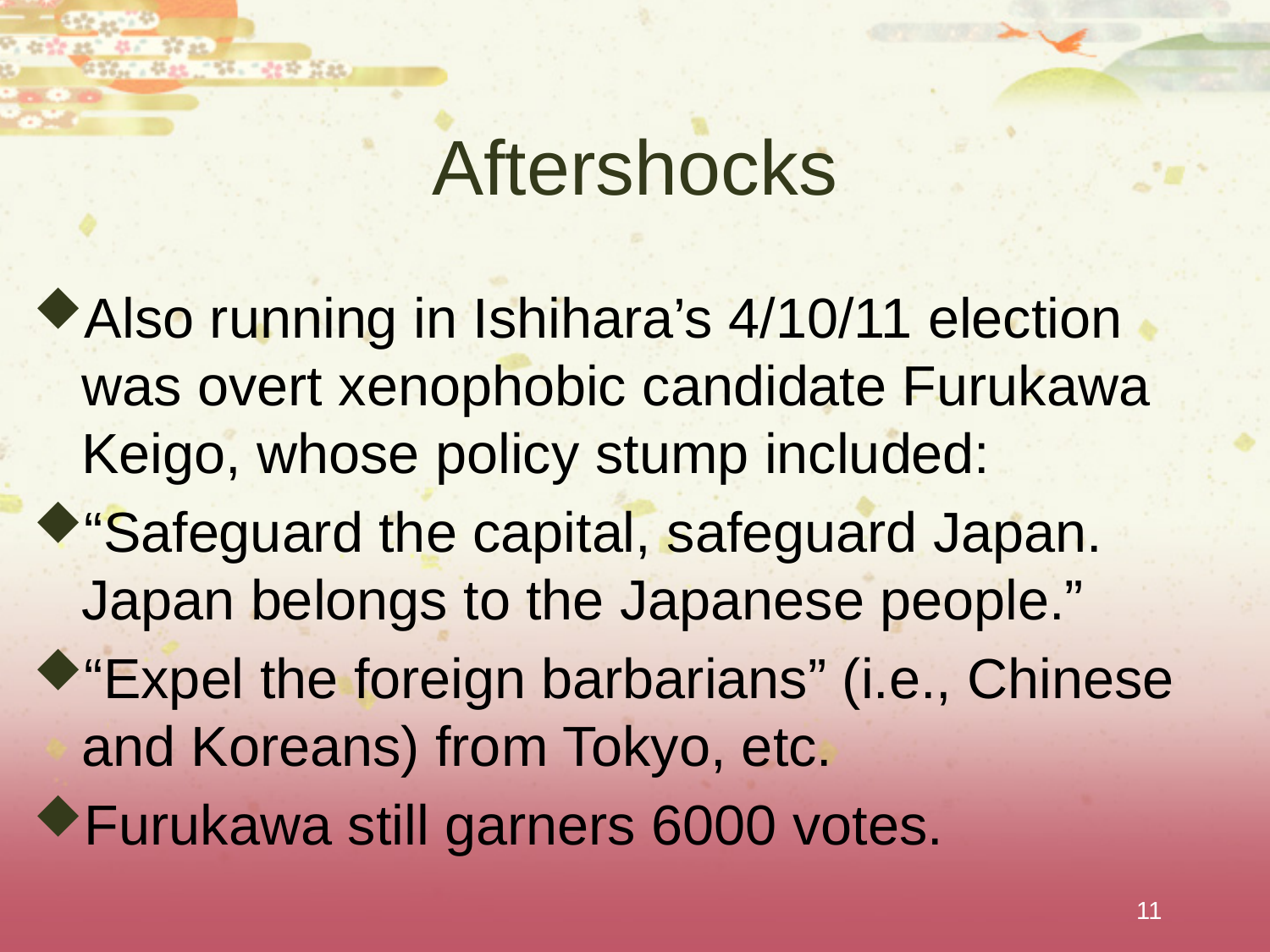

# Aftershocks
Also running in Ishihara’s 4/10/11 election was overt xenophobic candidate Furukawa Keigo, whose policy stump included:
“Safeguard the capital, safeguard Japan. Japan belongs to the Japanese people.”
“Expel the foreign barbarians” (i.e., Chinese and Koreans) from Tokyo, etc.
Furukawa still garners 6000 votes.
11